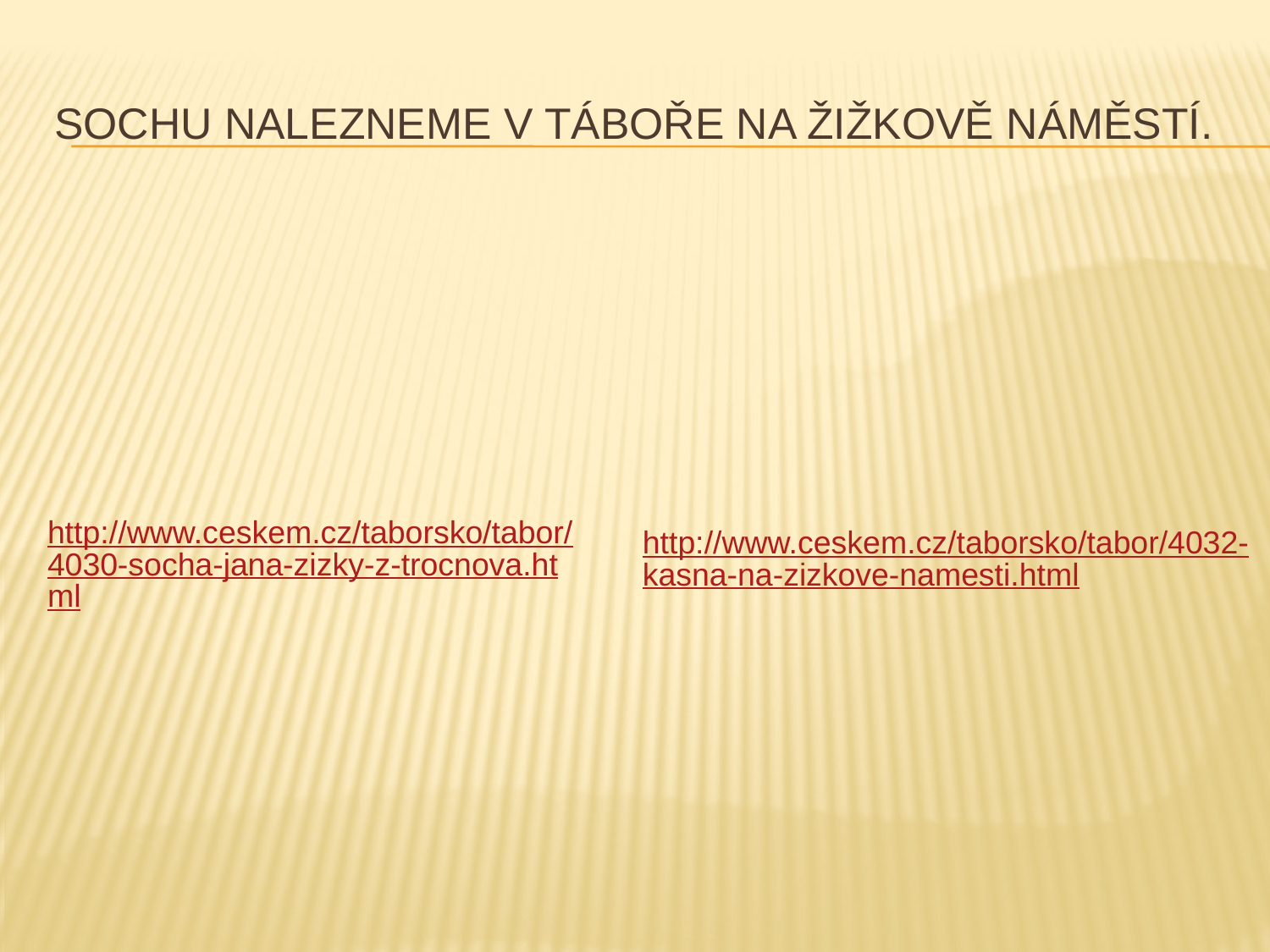

# Sochu nalezneme v Táboře na ŽižkovĚ náměstí.

http://www.ceskem.cz/taborsko/tabor/4030-socha-jana-zizky-z-trocnova.html

http://www.ceskem.cz/taborsko/tabor/4032-kasna-na-zizkove-namesti.html